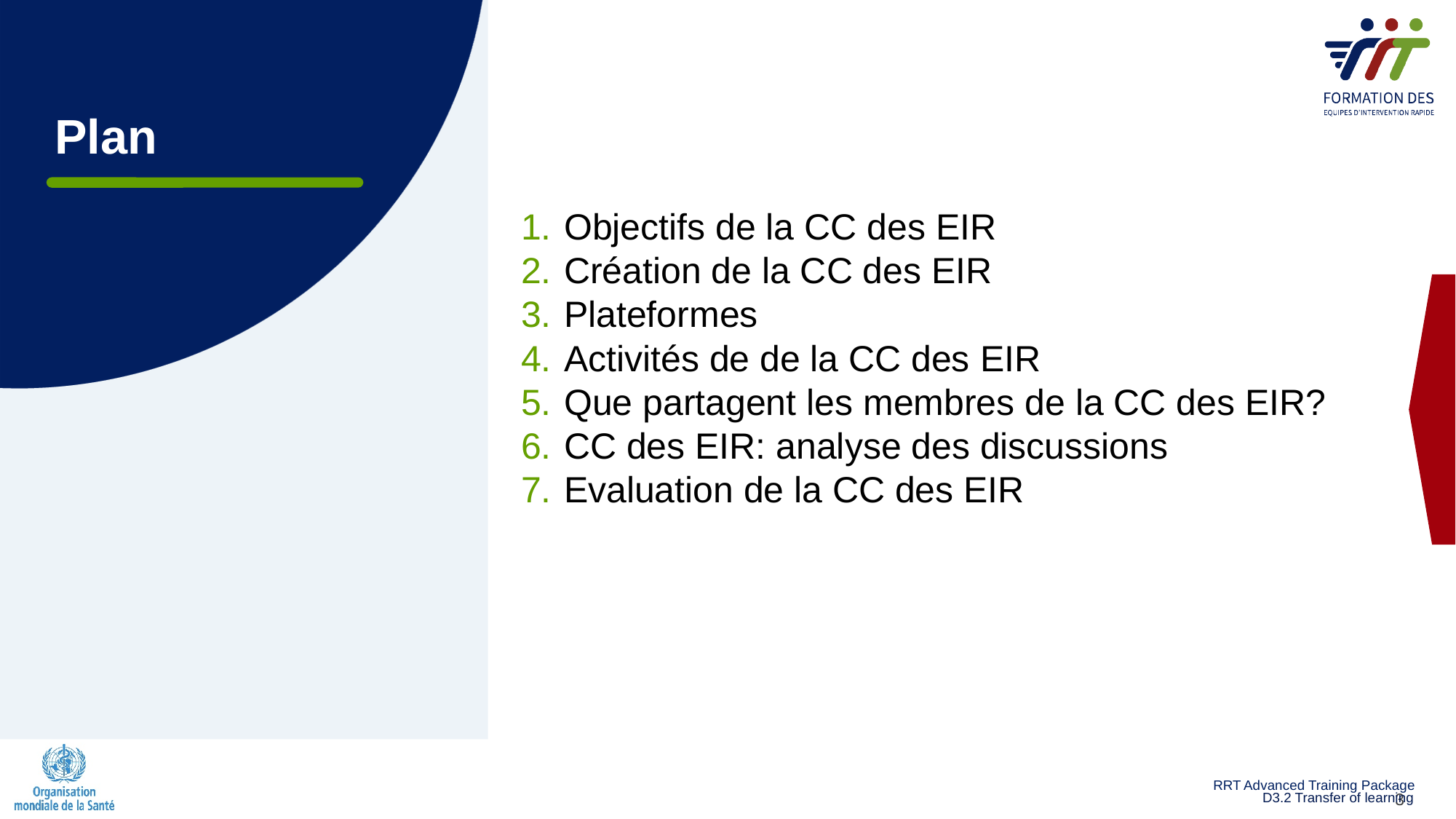

# Plan
Objectifs de la CC des EIR
Création de la CC des EIR
Plateformes
Activités de de la CC des EIR
Que partagent les membres de la CC des EIR?
CC des EIR: analyse des discussions
Evaluation de la CC des EIR